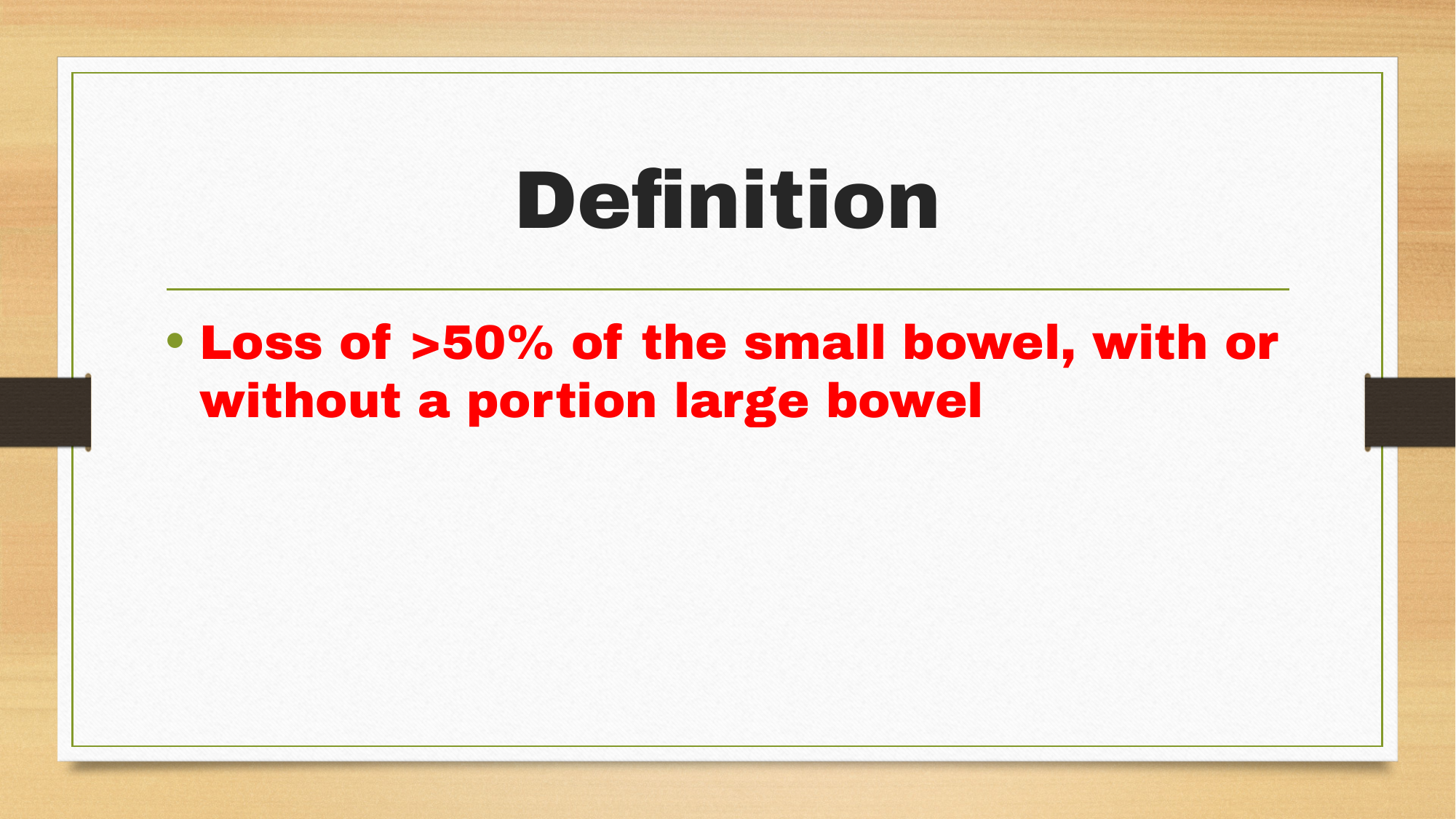

# Definition
Loss of >50% of the small bowel, with or without a portion large bowel